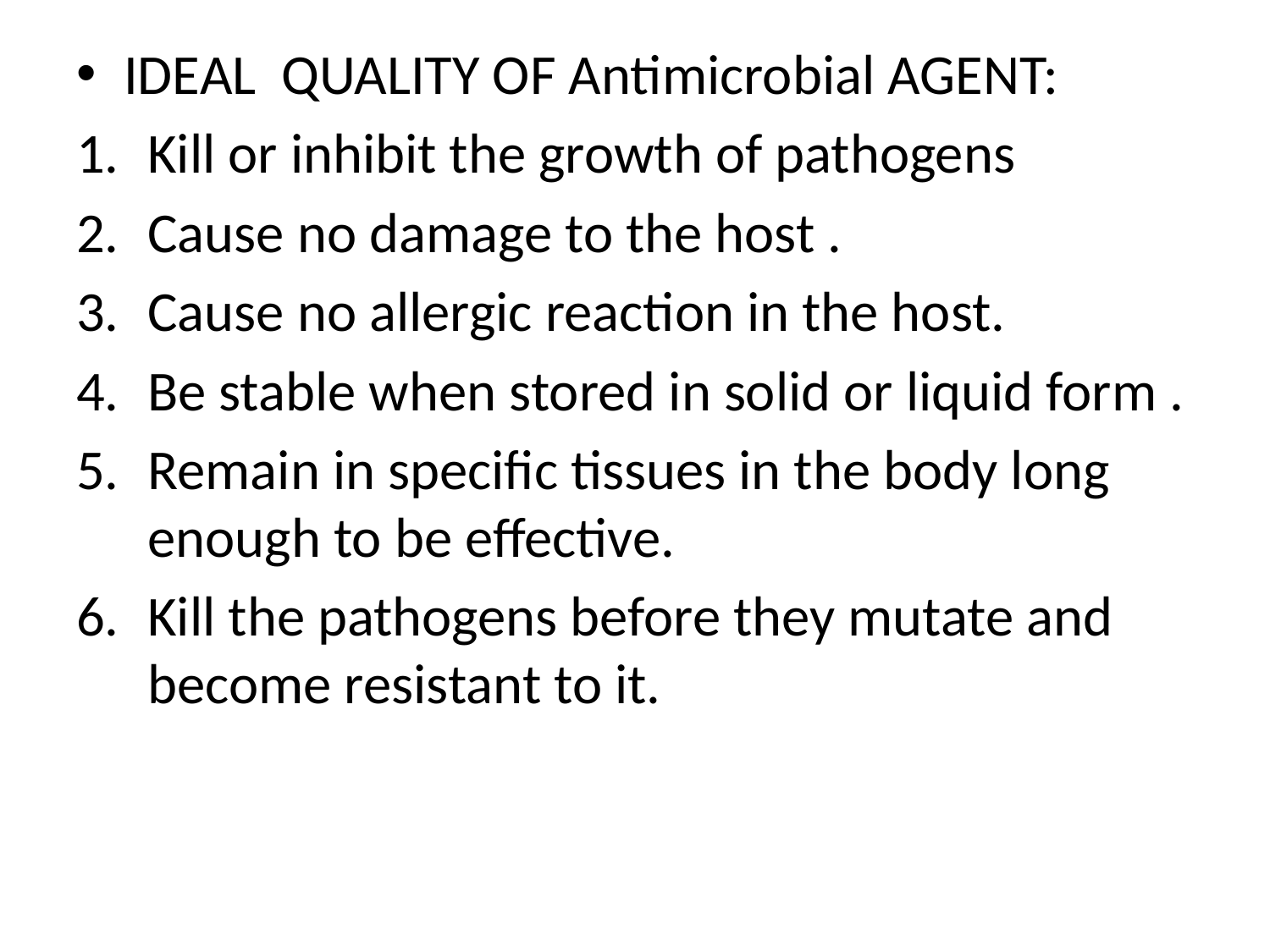

IDEAL  QUALITY OF Antimicrobial AGENT:
Kill or inhibit the growth of pathogens
Cause no damage to the host .
Cause no allergic reaction in the host.
Be stable when stored in solid or liquid form .
Remain in specific tissues in the body long enough to be effective.
Kill the pathogens before they mutate and become resistant to it.